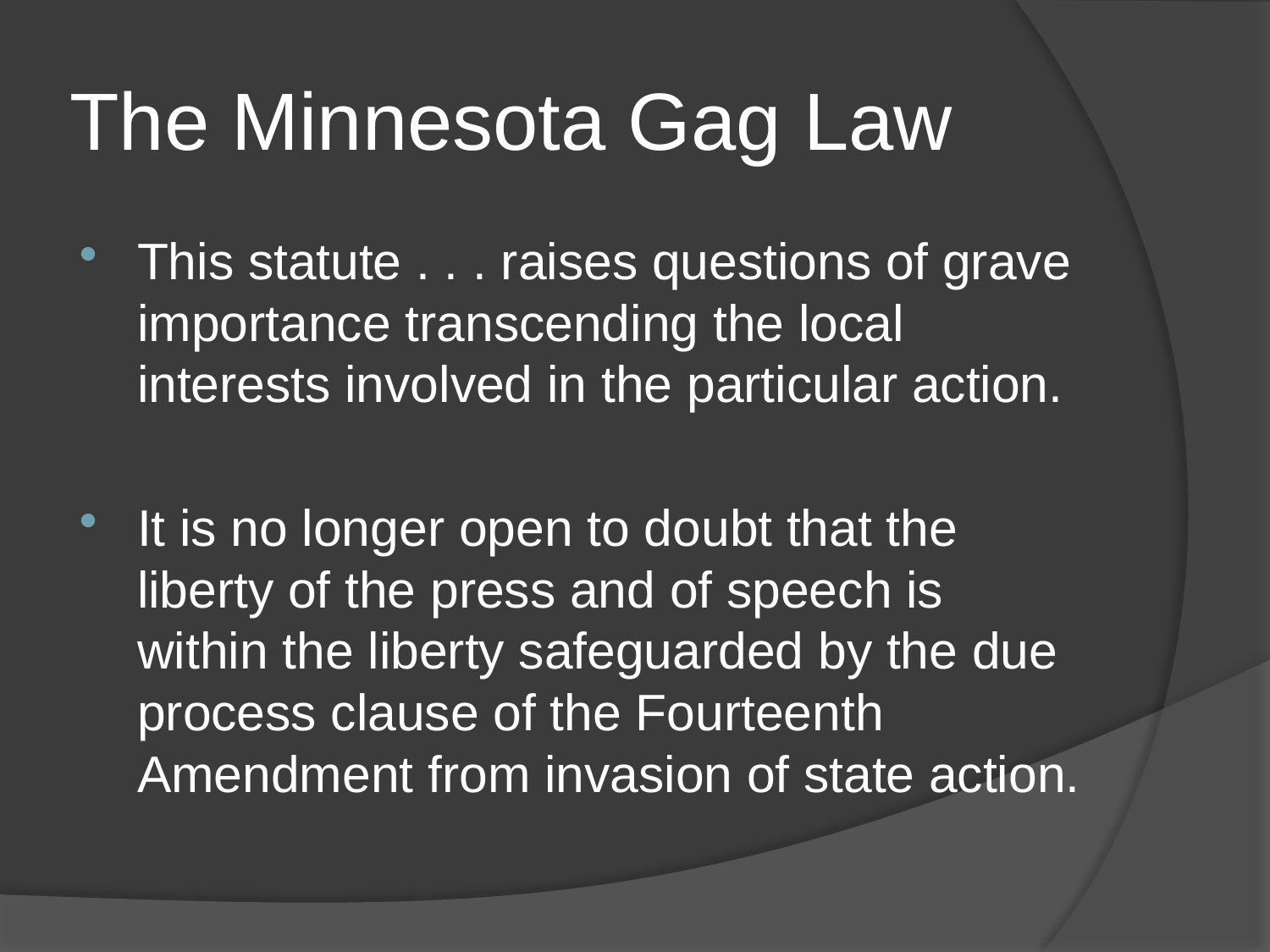

# The Minnesota Gag Law
This statute . . . raises questions of grave importance transcending the local interests involved in the particular action.

It is no longer open to doubt that the liberty of the press and of speech is within the liberty safeguarded by the due process clause of the Fourteenth Amendment from invasion of state action.